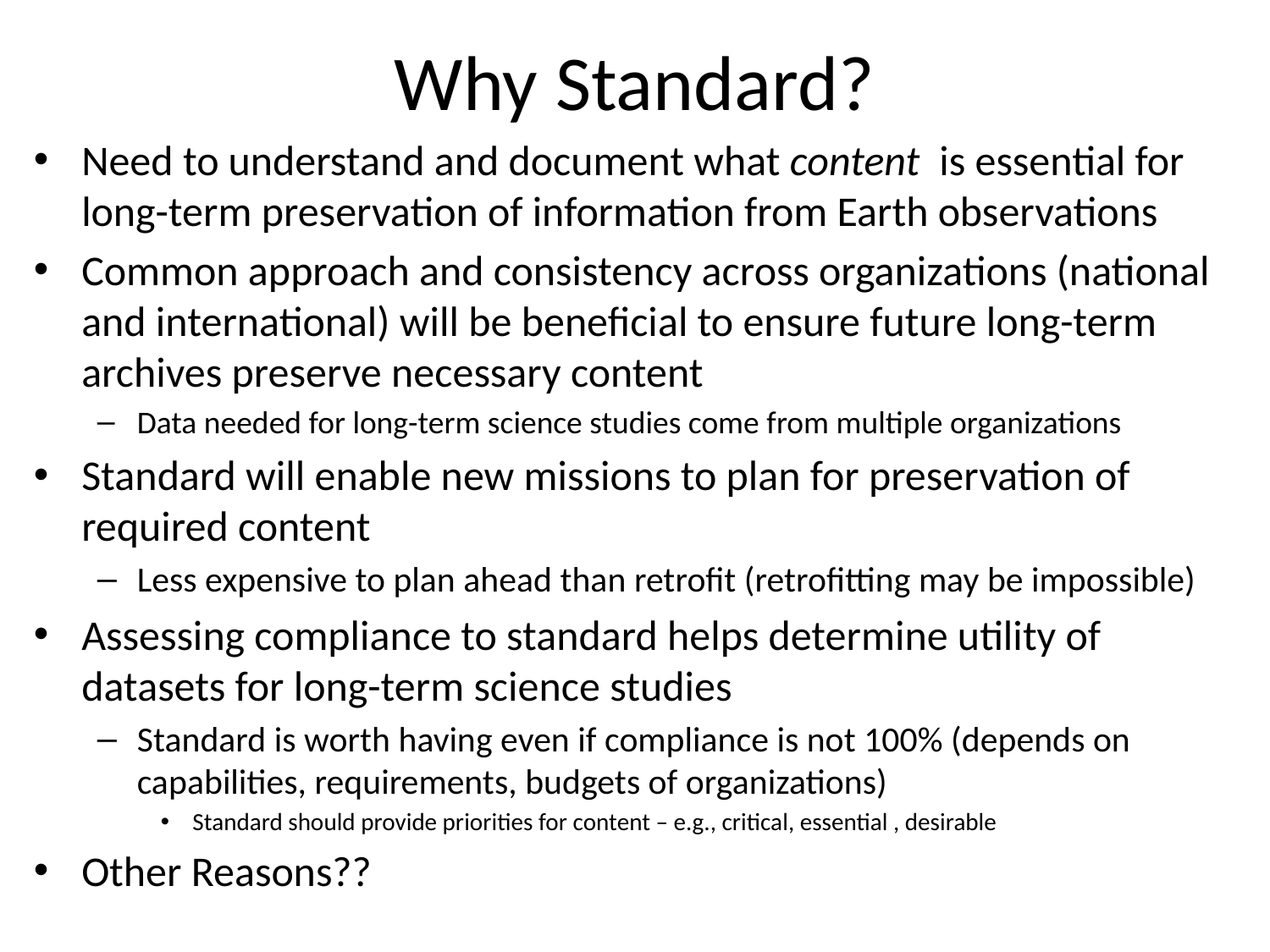

# Why Standard?
Need to understand and document what content  is essential for long-term preservation of information from Earth observations
Common approach and consistency across organizations (national and international) will be beneficial to ensure future long-term archives preserve necessary content
Data needed for long-term science studies come from multiple organizations
Standard will enable new missions to plan for preservation of required content
Less expensive to plan ahead than retrofit (retrofitting may be impossible)
Assessing compliance to standard helps determine utility of datasets for long-term science studies
Standard is worth having even if compliance is not 100% (depends on capabilities, requirements, budgets of organizations)
Standard should provide priorities for content – e.g., critical, essential , desirable
Other Reasons??